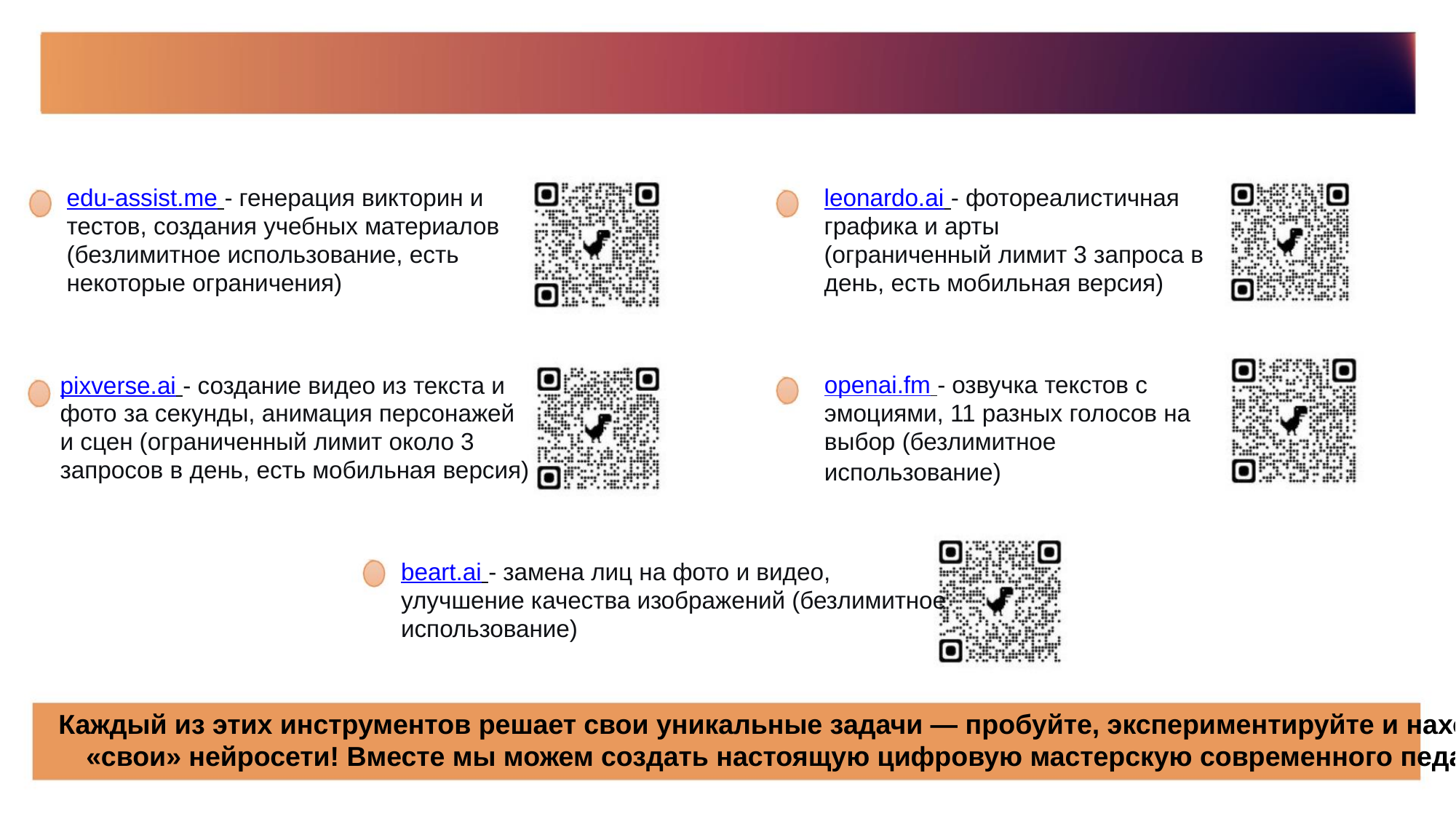

edu-assist.me - генерация викторин и
тестов, создания учебных материалов
(безлимитное использование, есть
некоторые ограничения)
leonardo.ai - фотореалистичная
графика и арты
(ограниченный лимит 3 запроса в
день, есть мобильная версия)
openai.fm - озвучка текстов с
эмоциями, 11 разных голосов на
выбор (безлимитное
pixverse.ai - создание видео из текста и
фото за секунды, анимация персонажей
и сцен (ограниченный лимит около 3
запросов в день, есть мобильная версия)
использование)
beart.ai - замена лиц на фото и видео,
улучшение качества изображений (безлимитное
использование)
Каждый из этих инструментов решает свои уникальные задачи — пробуйте, экспериментируйте и находите
«свои» нейросети! Вместе мы можем создать настоящую цифровую мастерскую современного педагога.